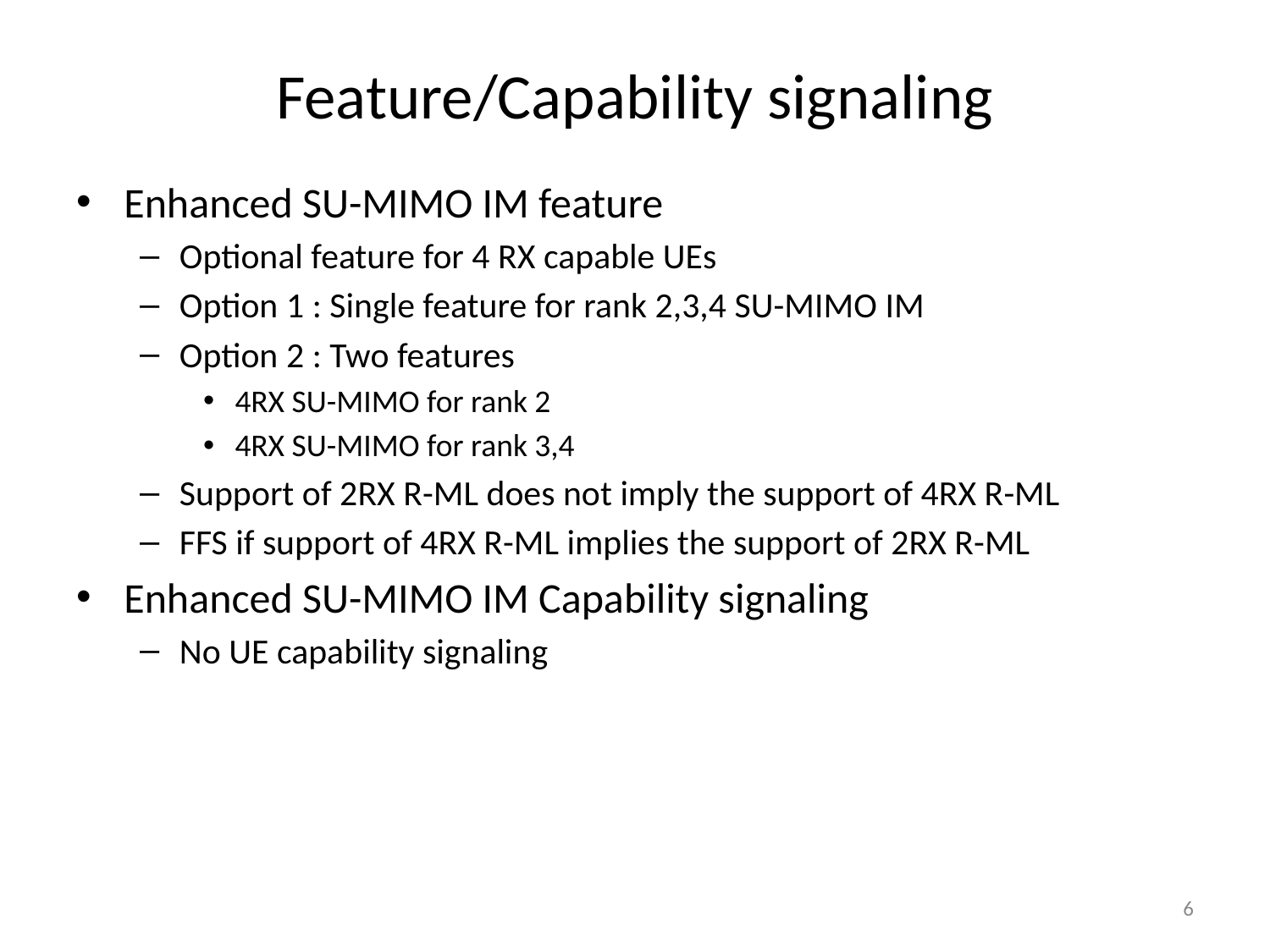

# Feature/Capability signaling
Enhanced SU-MIMO IM feature
Optional feature for 4 RX capable UEs
Option 1 : Single feature for rank 2,3,4 SU-MIMO IM
Option 2 : Two features
4RX SU-MIMO for rank 2
4RX SU-MIMO for rank 3,4
Support of 2RX R-ML does not imply the support of 4RX R-ML
FFS if support of 4RX R-ML implies the support of 2RX R-ML
Enhanced SU-MIMO IM Capability signaling
No UE capability signaling

6